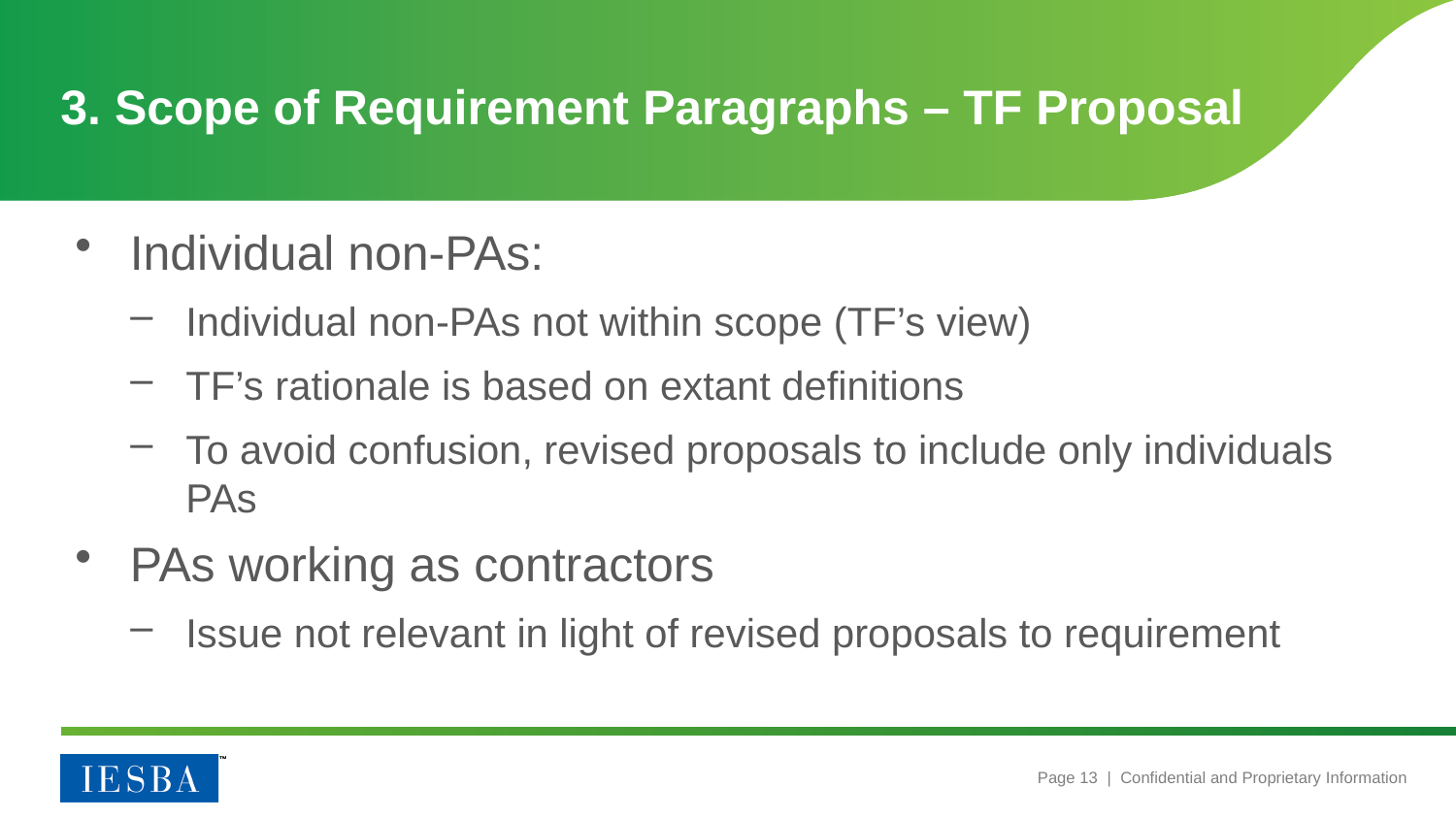

# 3. Scope of Requirement Paragraphs – TF Proposal
Individual non-PAs:
Individual non-PAs not within scope (TF’s view)
TF’s rationale is based on extant definitions
To avoid confusion, revised proposals to include only individuals PAs
PAs working as contractors
Issue not relevant in light of revised proposals to requirement